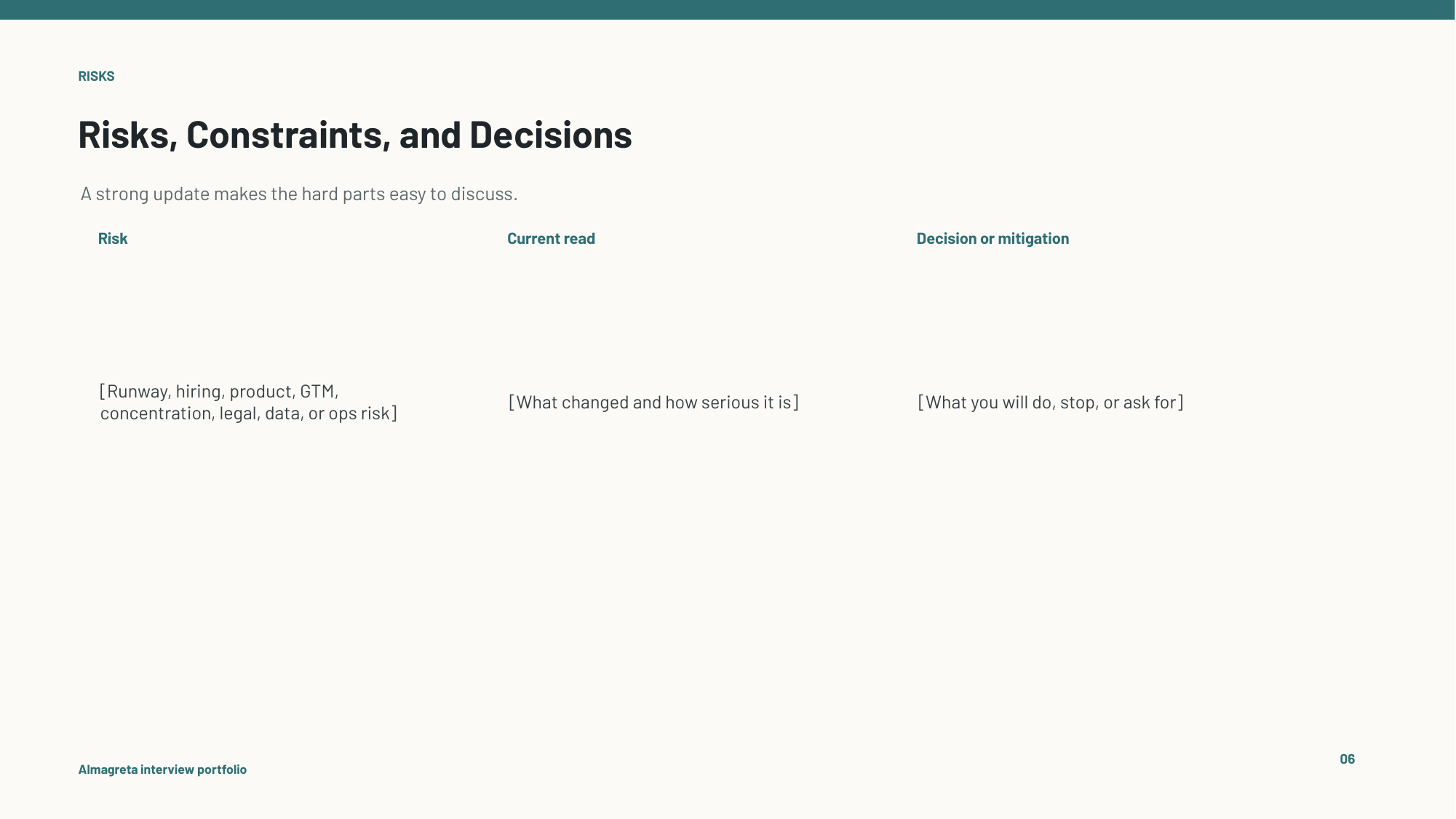

RISKS
Risks, Constraints, and Decisions
A strong update makes the hard parts easy to discuss.
Risk
Current read
Decision or mitigation
[Runway, hiring, product, GTM, concentration, legal, data, or ops risk]
[What changed and how serious it is]
[What you will do, stop, or ask for]
06
Almagreta interview portfolio